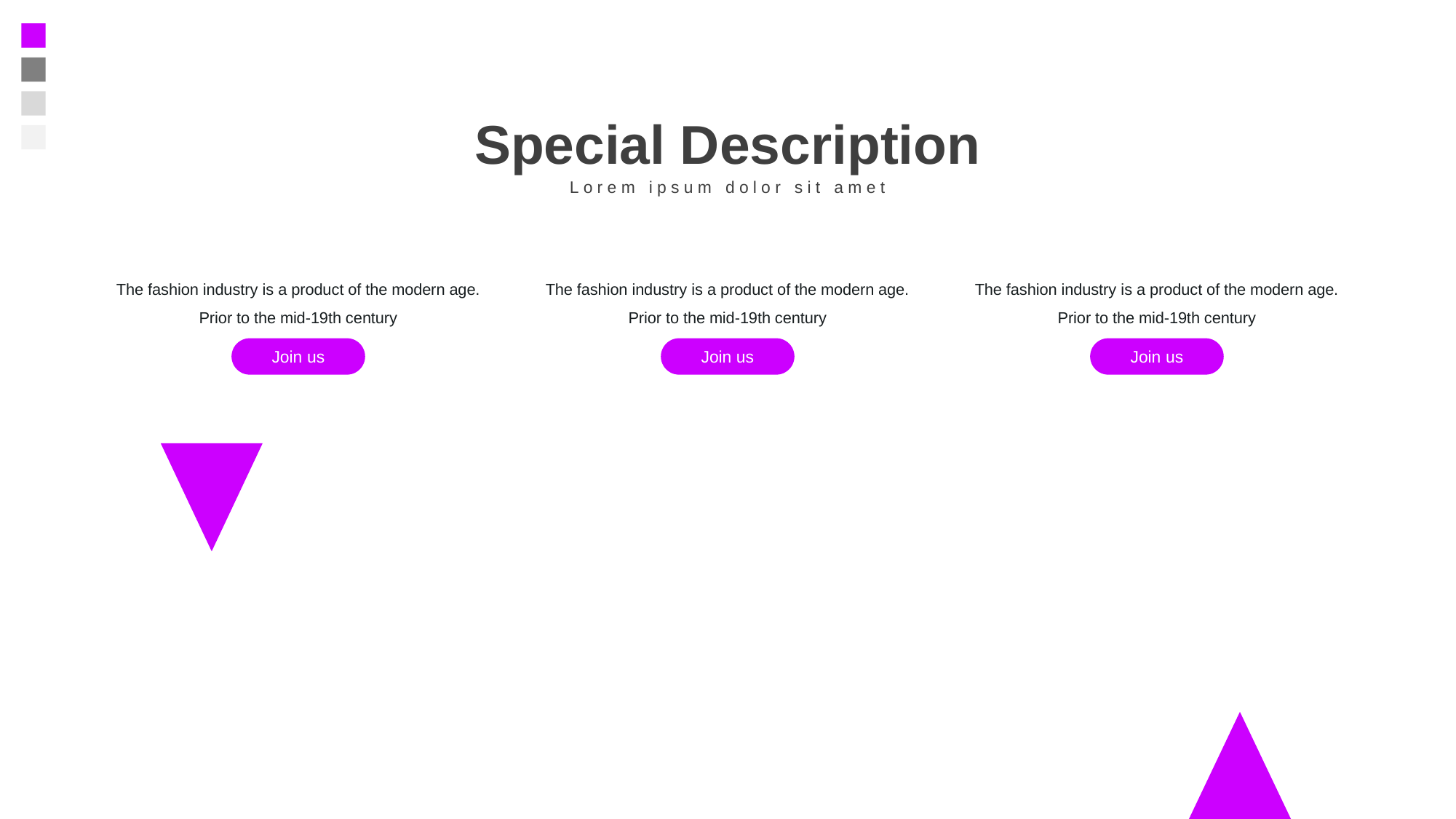

Special Description
Lorem ipsum dolor sit amet
The fashion industry is a product of the modern age. Prior to the mid-19th century
The fashion industry is a product of the modern age. Prior to the mid-19th century
The fashion industry is a product of the modern age. Prior to the mid-19th century
Join us
Join us
Join us